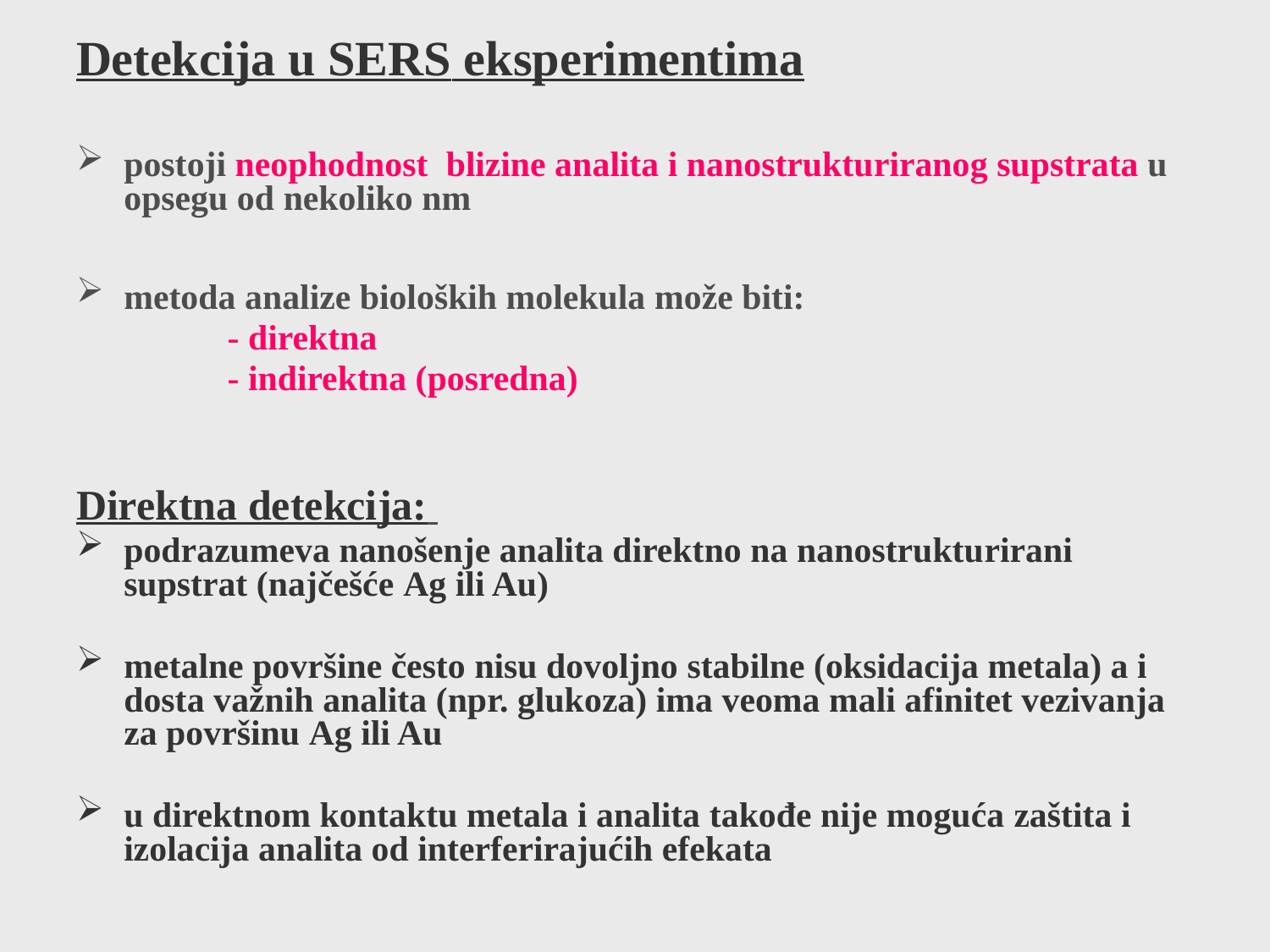

Detekcija u SERS eksperimentima

postoji neophodnost  blizine analita i nanostrukturiranog supstrata u opsegu od nekoliko nm

metoda analize bioloških molekula može biti:
                 - direktna
                 - indirektna (posredna)

Direktna detekcija:
podrazumeva nanošenje analita direktno na nanostrukturirani  supstrat (najčešće Ag ili Au)

metalne površine često nisu dovoljno stabilne (oksidacija metala) a i dosta važnih analita (npr. glukoza) ima veoma mali afinitet vezivanja za površinu Ag ili Au

u direktnom kontaktu metala i analita takođe nije moguća zaštita i izolacija analita od interferirajućih efekata